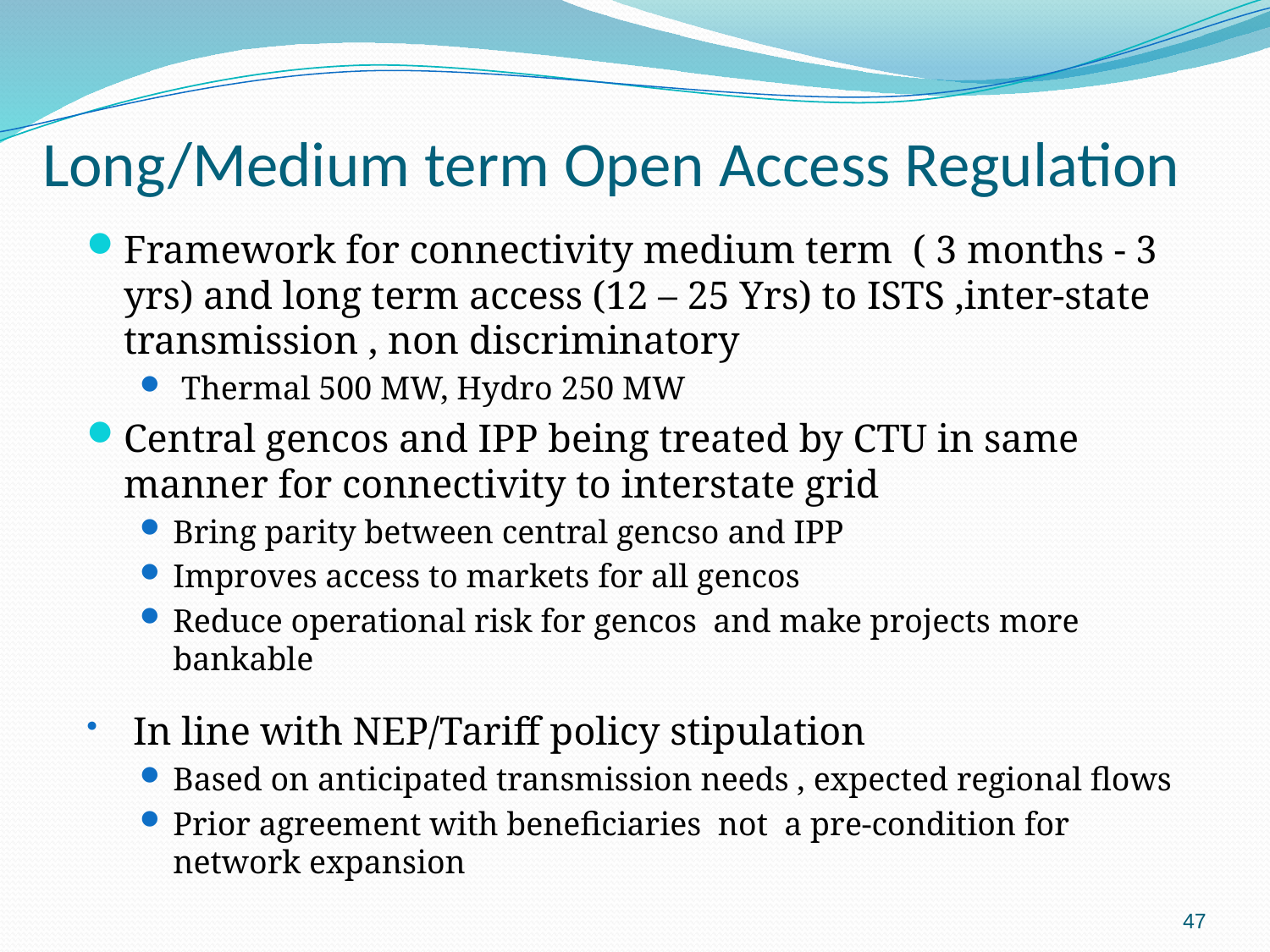

# Long/Medium term Open Access Regulation
Framework for connectivity medium term  ( 3 months - 3 yrs) and long term access (12 – 25 Yrs) to ISTS ,inter-state transmission , non discriminatory
 Thermal 500 MW, Hydro 250 MW
Central gencos and IPP being treated by CTU in same manner for connectivity to interstate grid
Bring parity between central gencso and IPP
Improves access to markets for all gencos
Reduce operational risk for gencos  and make projects more bankable
In line with NEP/Tariff policy stipulation
Based on anticipated transmission needs , expected regional flows
Prior agreement with beneficiaries  not  a pre-condition for  network expansion

47